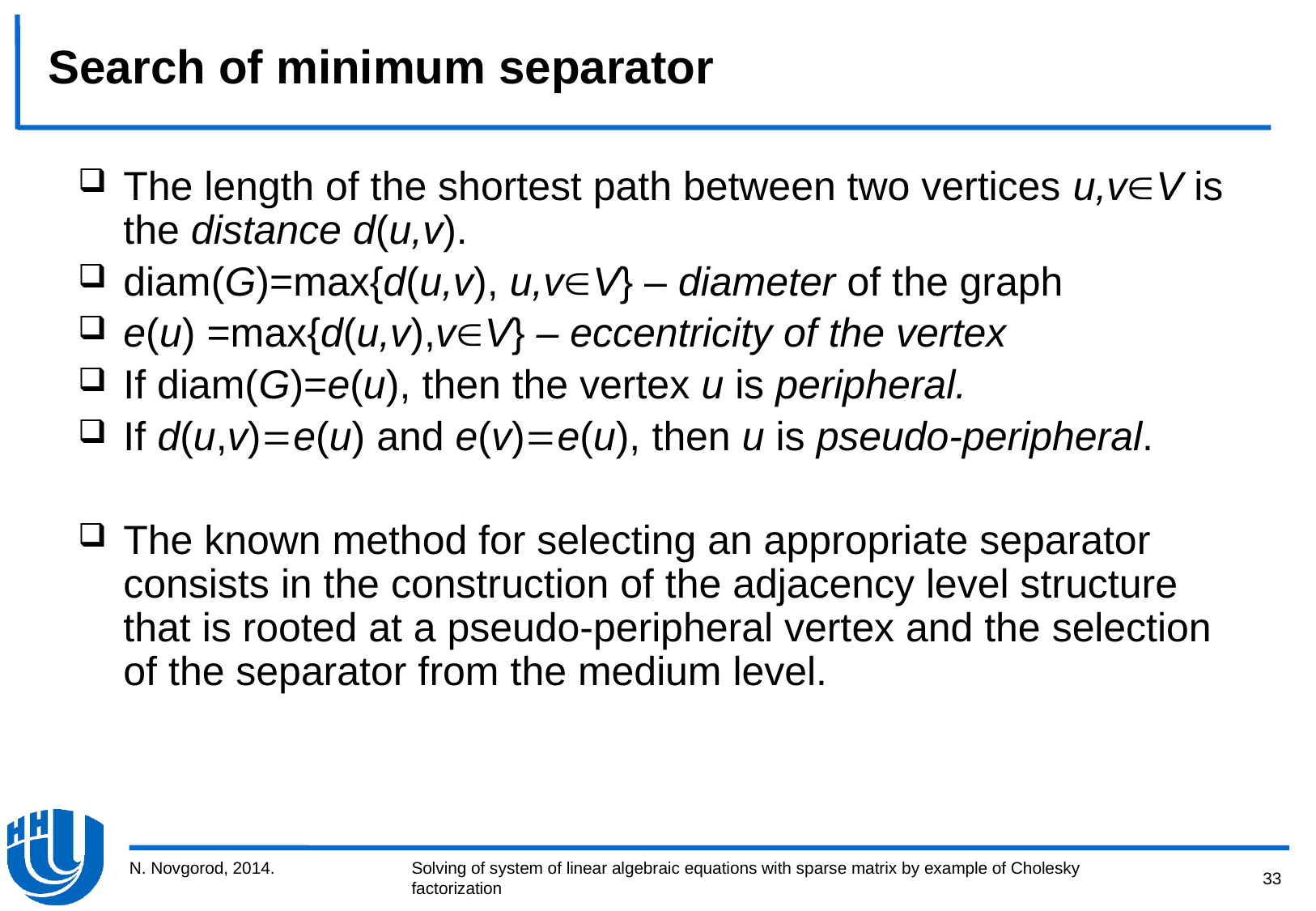

# Search of minimum separator
The length of the shortest path between two vertices u,v∈V is the distance d(u,v).
diam(G)=max{d(u,v), u,v∈V} – diameter of the graph
e(u) =max{d(u,v),v∈V} – eccentricity of the vertex
If diam(G)=e(u), then the vertex u is peripheral.
If d(u,v)=e(u) and e(v)=e(u), then u is pseudo-peripheral.

The known method for selecting an appropriate separator consists in the construction of the adjacency level structure that is rooted at a pseudo-peripheral vertex and the selection of the separator from the medium level.
N. Novgorod, 2014.

33
Solving of system of linear algebraic equations with sparse matrix by example of Cholesky factorization